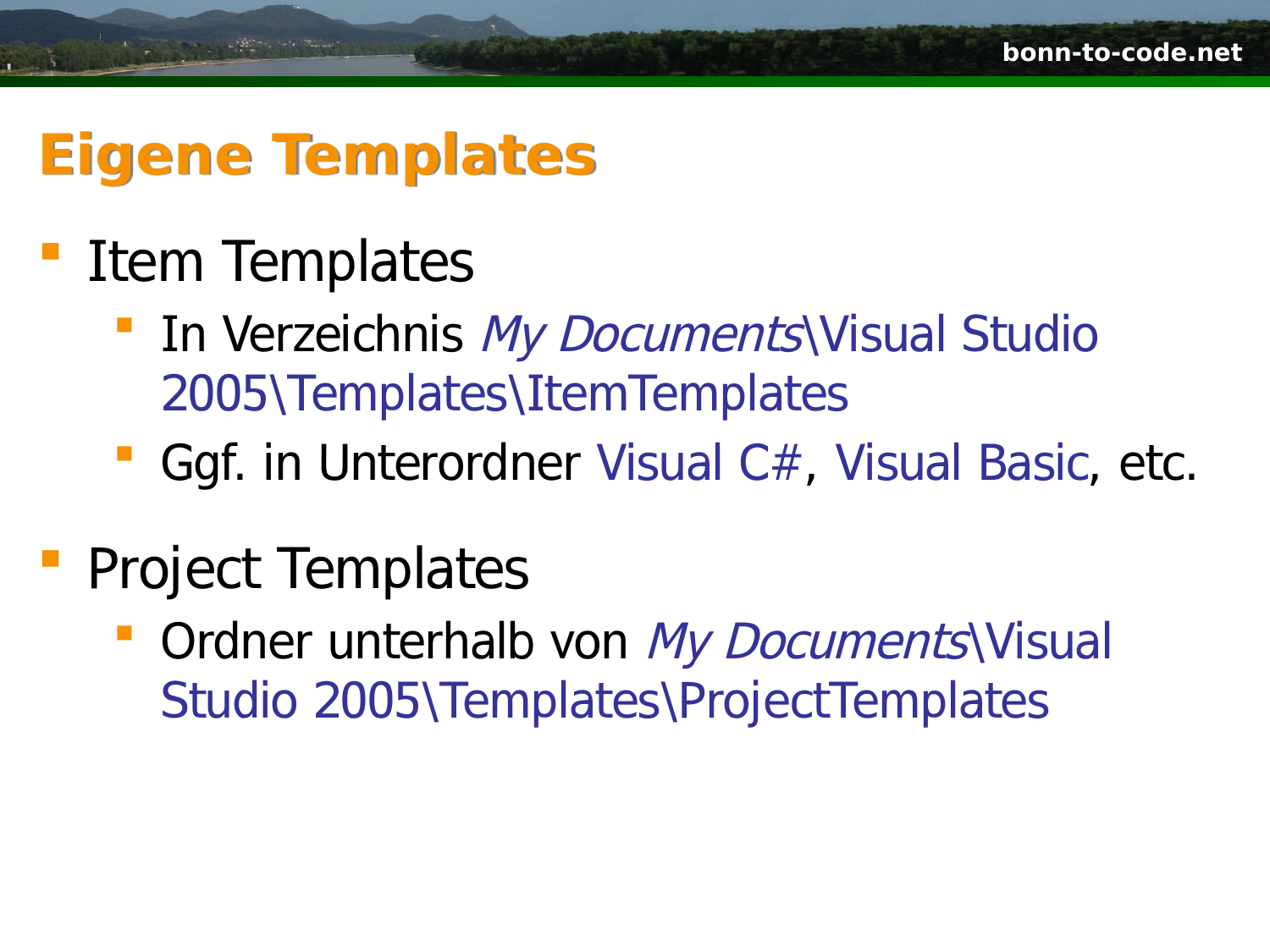

# Eigene Templates
Item Templates
In Verzeichnis My Documents\Visual Studio 2005\Templates\ItemTemplates
Ggf. in Unterordner Visual C#, Visual Basic, etc.
Project Templates
Ordner unterhalb von My Documents\Visual Studio 2005\Templates\ProjectTemplates